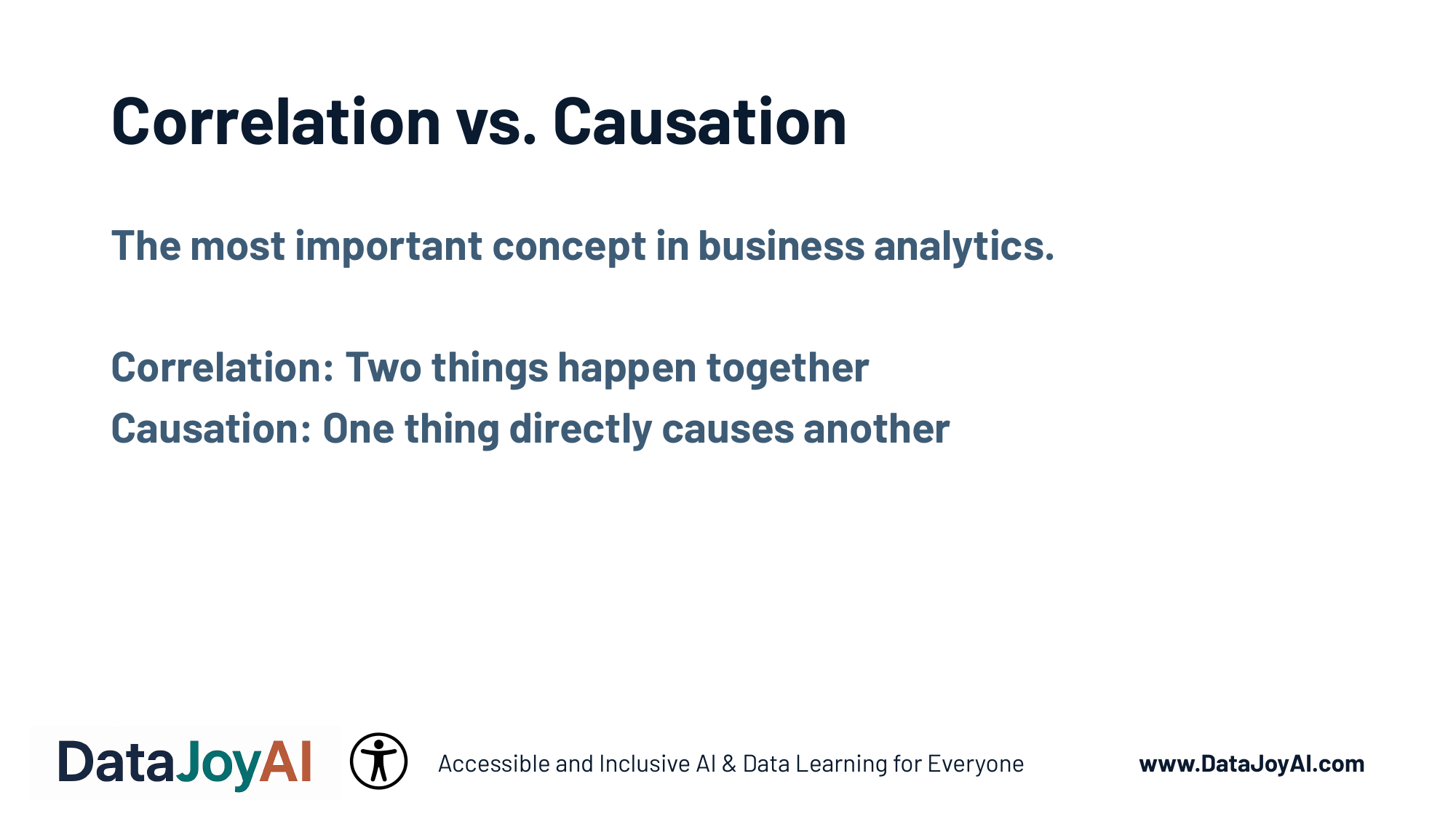

# Correlation vs. Causation
The most important concept in business analytics.

Correlation: Two things happen together
Causation: One thing directly causes another